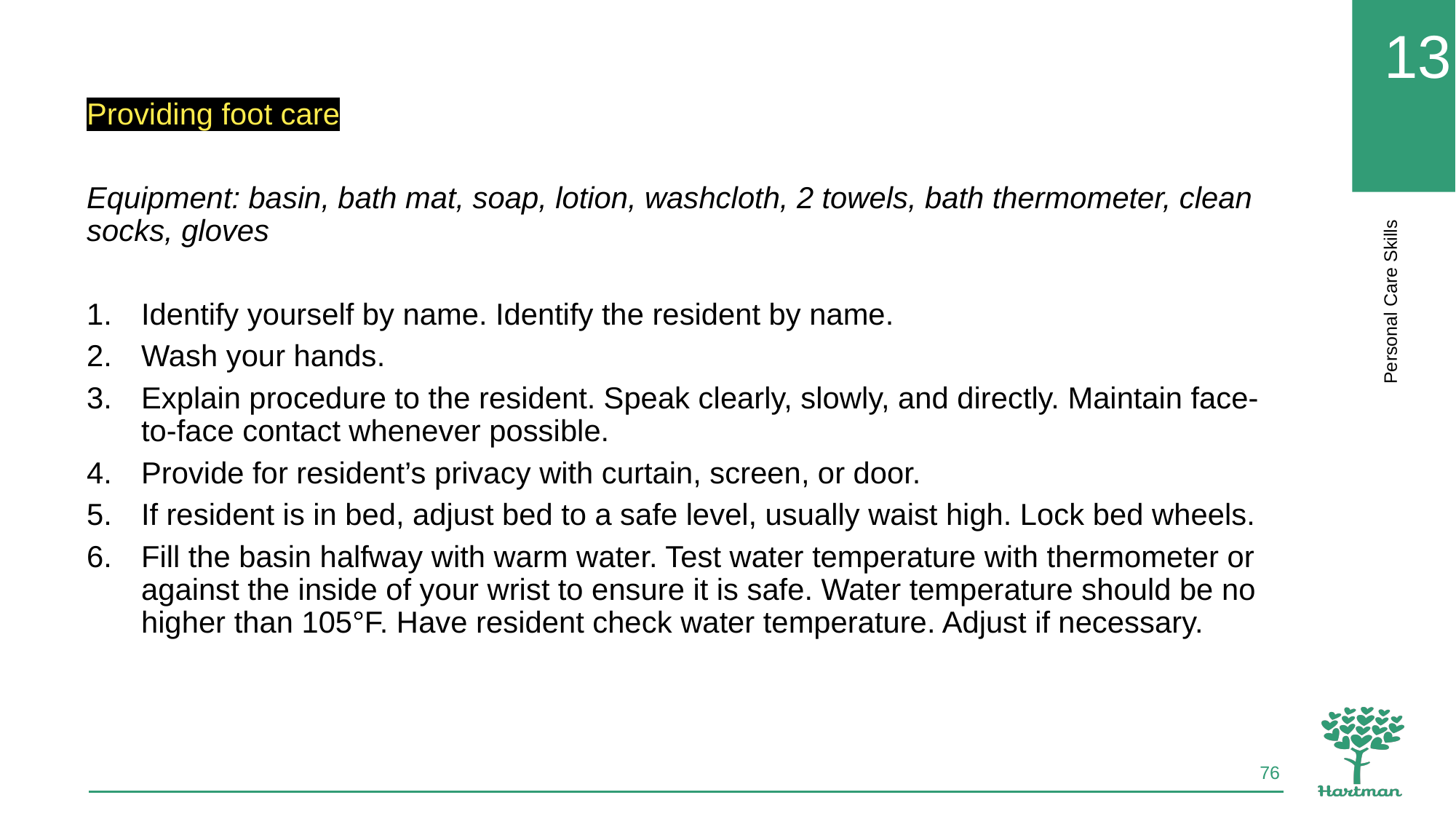

Providing foot care

Equipment: basin, bath mat, soap, lotion, washcloth, 2 towels, bath thermometer, clean socks, gloves

Identify yourself by name. Identify the resident by name.
Wash your hands.
Explain procedure to the resident. Speak clearly, slowly, and directly. Maintain face-to-face contact whenever possible.
Provide for resident’s privacy with curtain, screen, or door.
If resident is in bed, adjust bed to a safe level, usually waist high. Lock bed wheels.
Fill the basin halfway with warm water. Test water temperature with thermometer or against the inside of your wrist to ensure it is safe. Water temperature should be no higher than 105°F. Have resident check water temperature. Adjust if necessary.

76